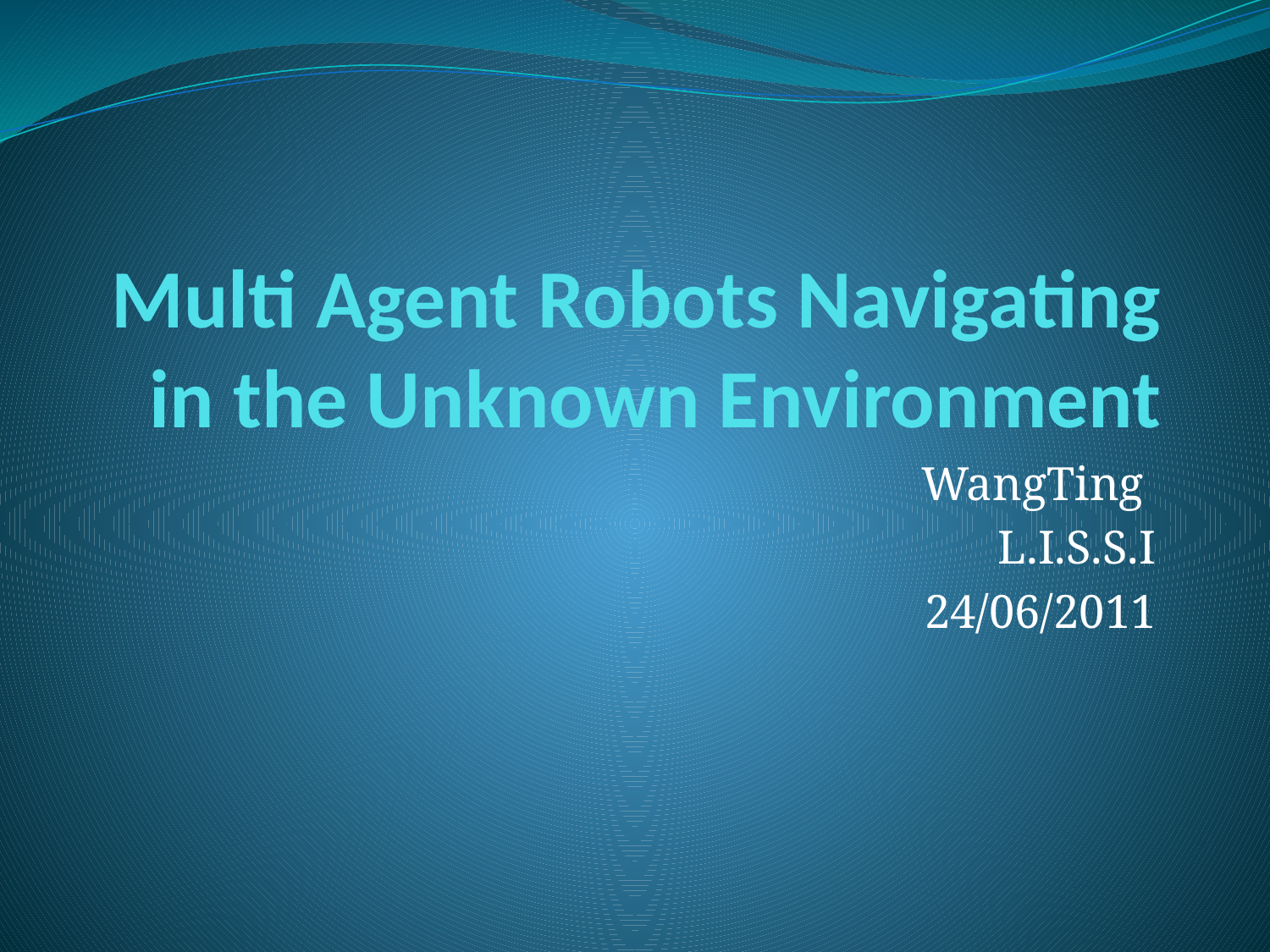

# Multi Agent Robots Navigating in the Unknown Environment
WangTing
L.I.S.S.I
24/06/2011